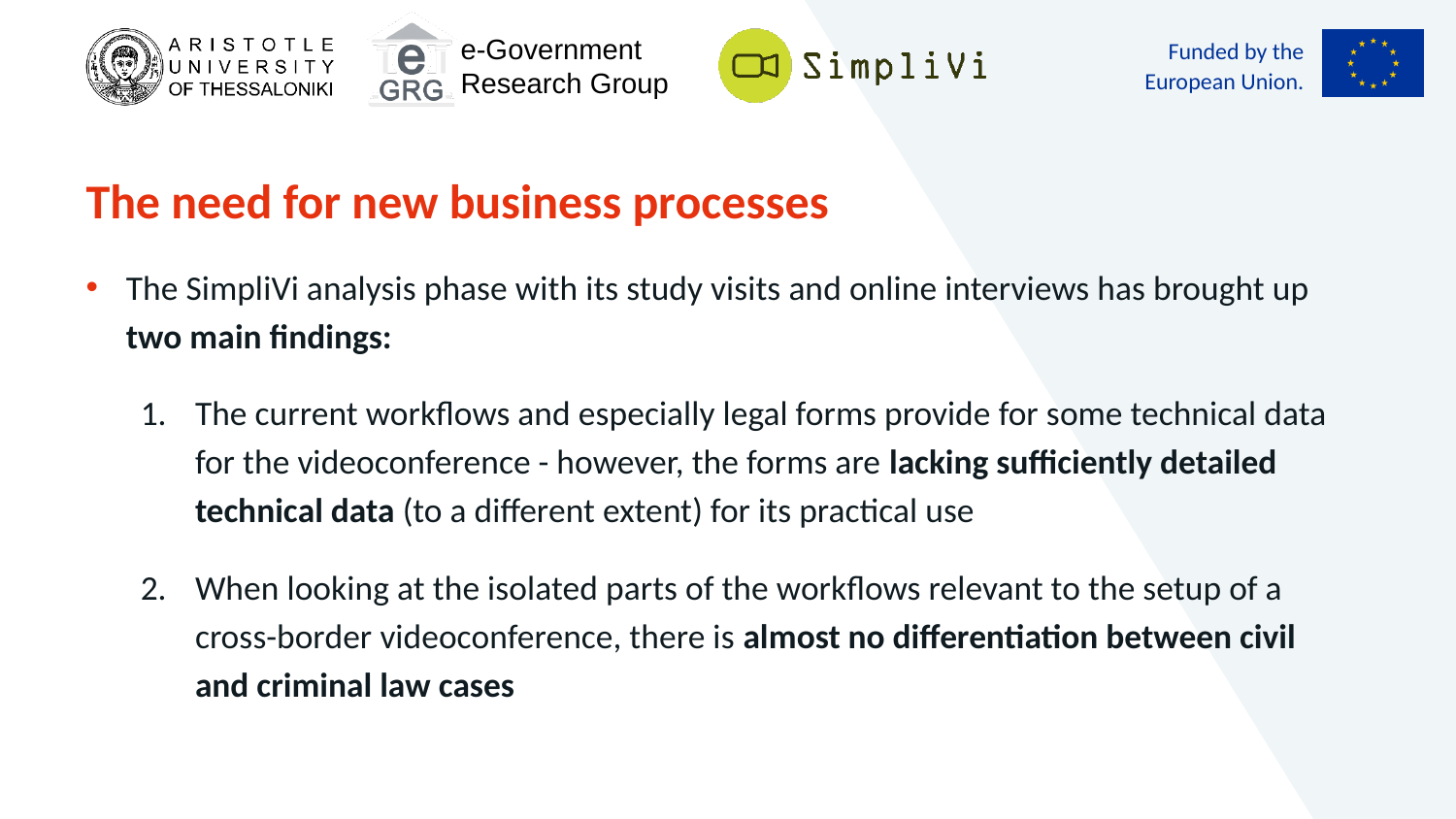

# The need for new business processes
The SimpliVi analysis phase with its study visits and online interviews has brought up two main findings:
The current workflows and especially legal forms provide for some technical data for the videoconference - however, the forms are lacking sufficiently detailed technical data (to a different extent) for its practical use
When looking at the isolated parts of the workflows relevant to the setup of a cross-border videoconference, there is almost no differentiation between civil and criminal law cases